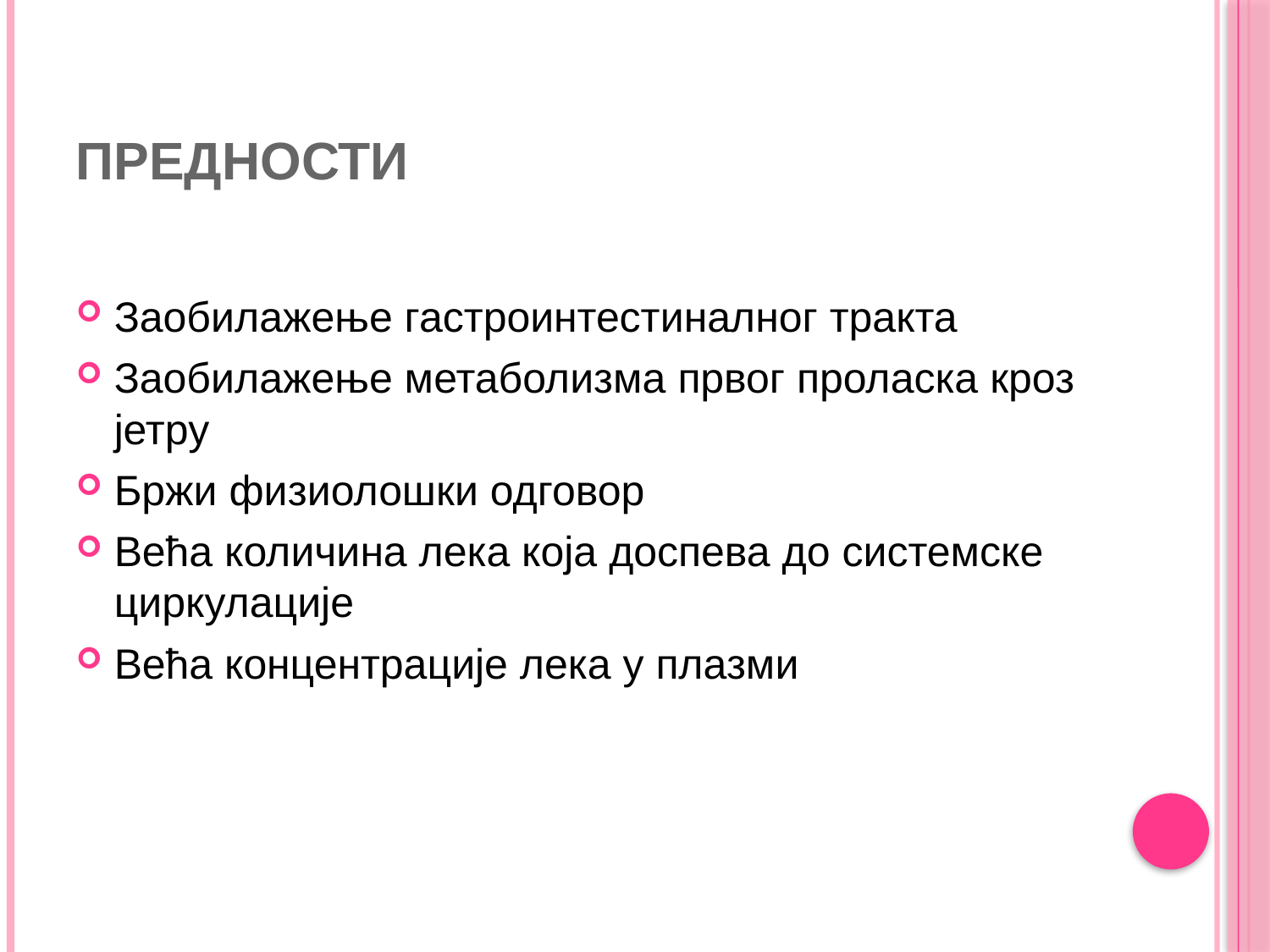

# Предности

Заобилажење гастроинтестиналног тракта
Заобилажење метаболизма првог проласка кроз јетру
Бржи физиолошки одговор
Већа количина лека која доспева до системске циркулације
Већа концентрације лека у плазми